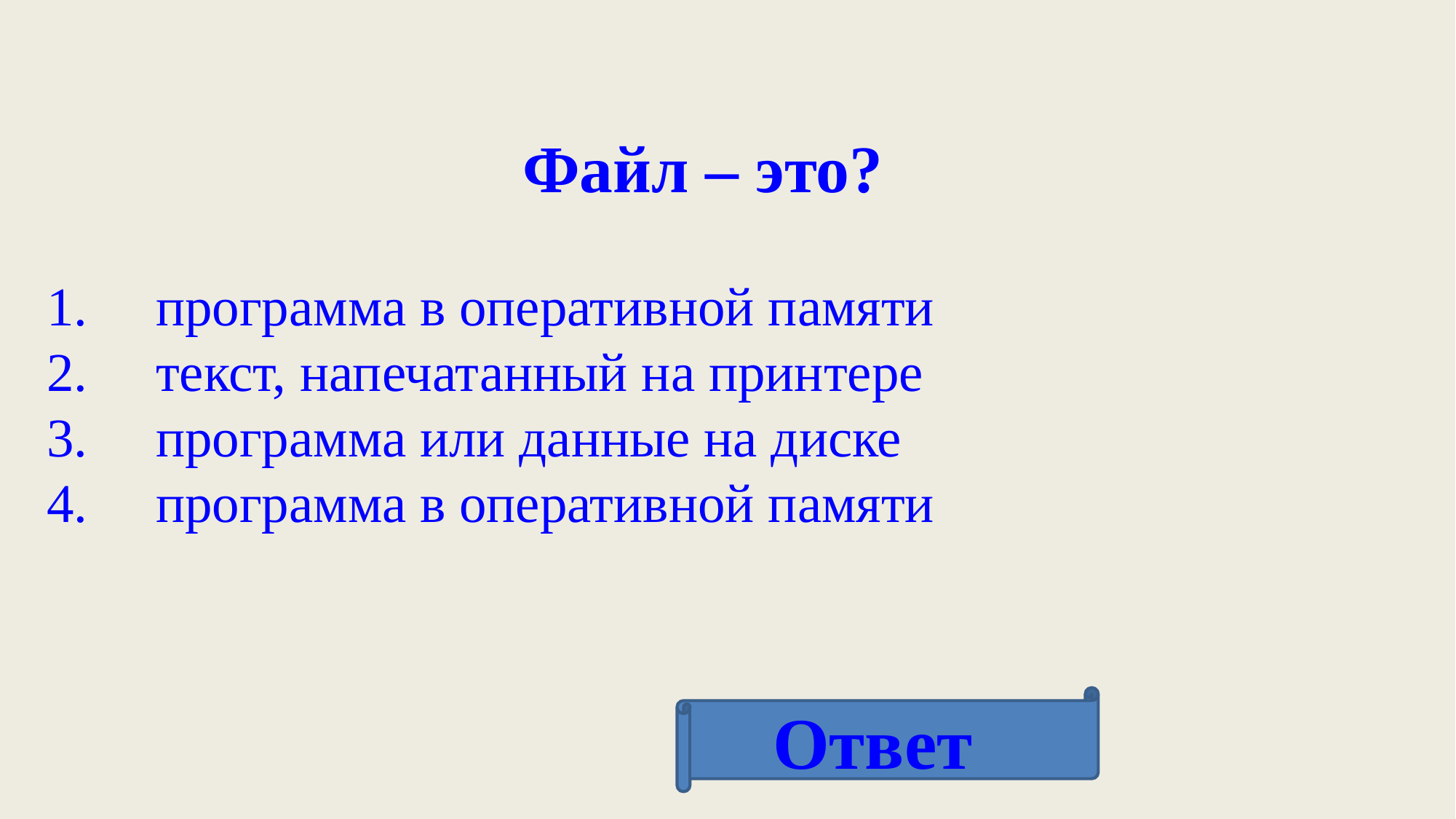

Файл – это?

     программа в оперативной памяти
     текст, напечатанный на принтере
     программа или данные на диске
     программа в оперативной памяти

Ответ